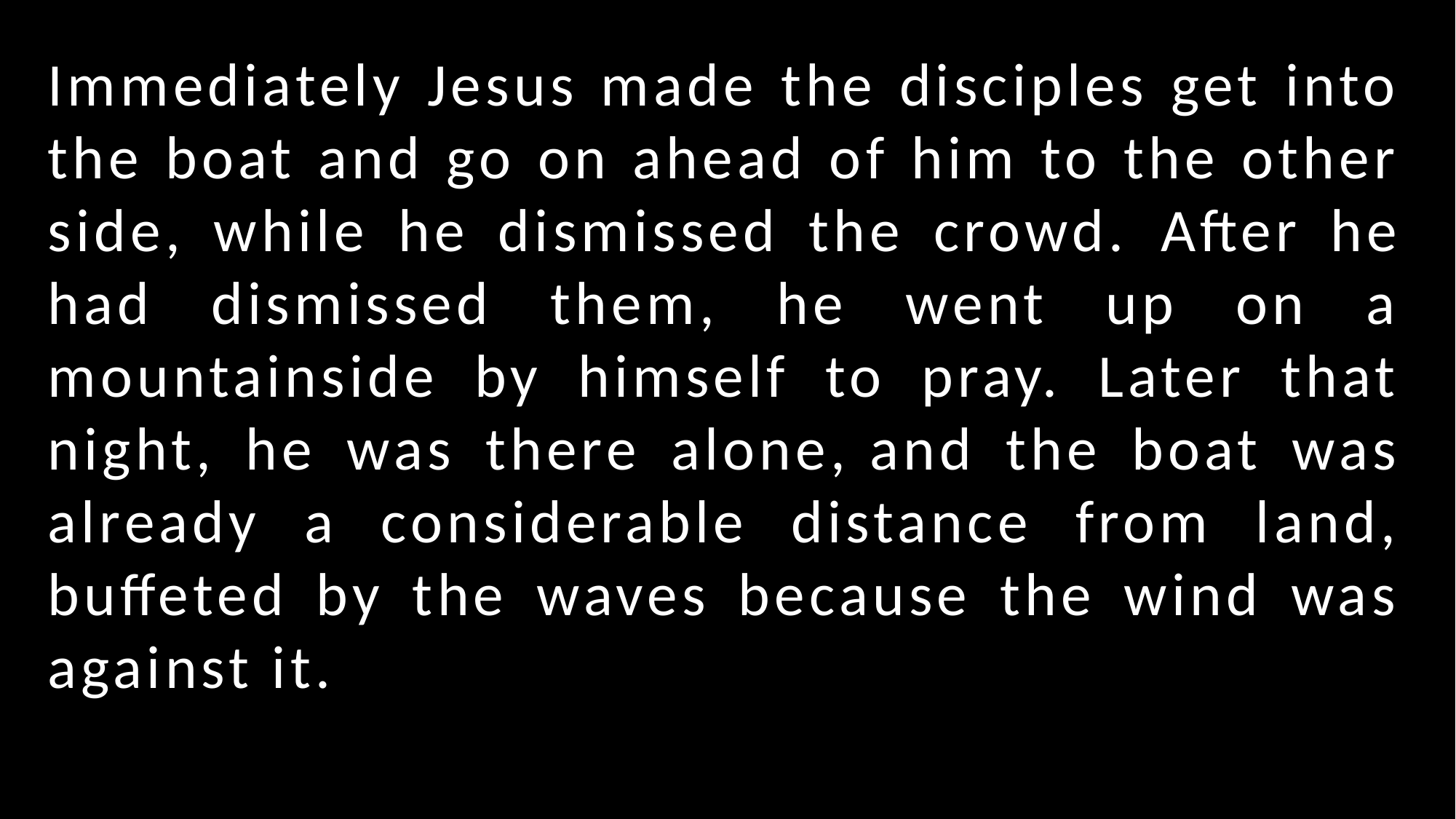

Immediately Jesus made the disciples get into the boat and go on ahead of him to the other side, while he dismissed the crowd.  After he had dismissed them, he went up on a mountainside by himself to pray. Later that night, he was there alone, and the boat was already a considerable distance from land, buffeted by the waves because the wind was against it.